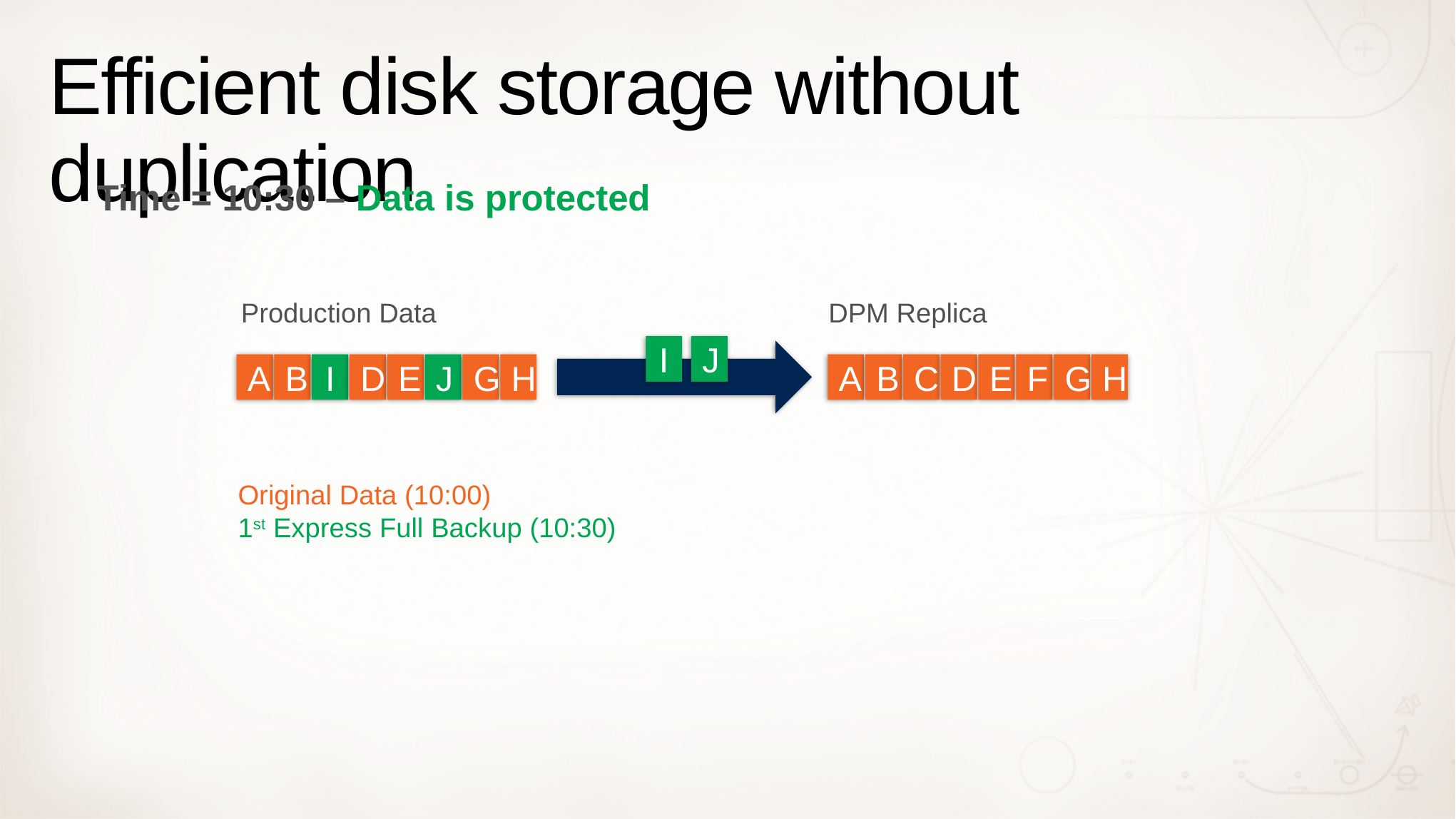

# Efficient disk storage without duplication
Time = 10:30 – Data is protected
Production Data
DPM Replica
I
J

A
B
I
D
E
J
G
H
A
B
C
D
E
F
G
H
Original Data (10:00)
1st Express Full Backup (10:30)